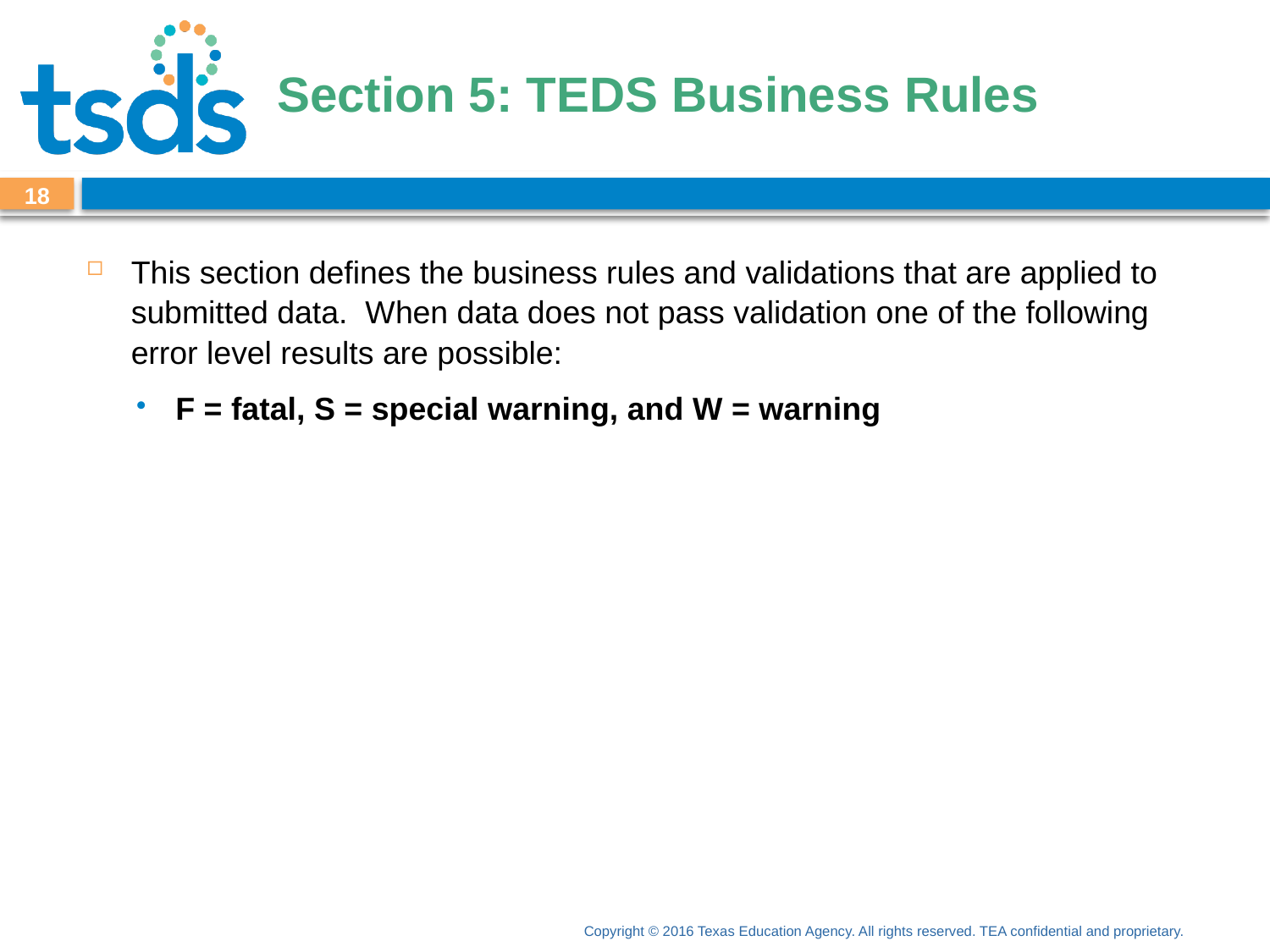

# Section 5: TEDS Business Rules
18
This section defines the business rules and validations that are applied to submitted data.  When data does not pass validation one of the following error level results are possible:
F = fatal, S = special warning, and W = warning